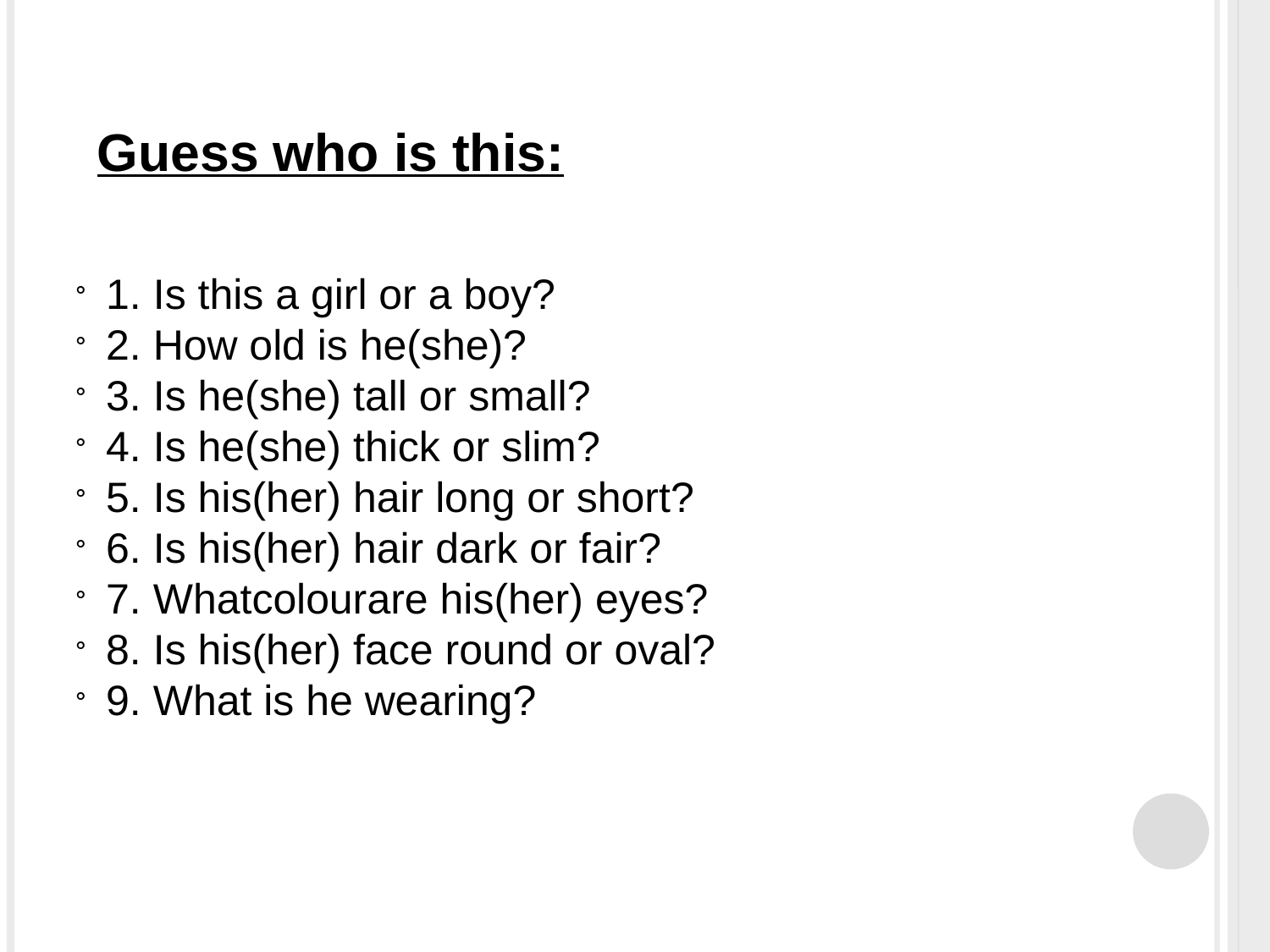

Guess who is this:

1. Is this a girl or a boy?
2. How old is he(she)?
3. Is he(she) tall or small?
4. Is he(she) thick or slim?
5. Is his(her) hair long or short?
6. Is his(her) hair dark or fair?
7. Whatcolourare his(her) eyes?
8. Is his(her) face round or oval?
9. What is he wearing?